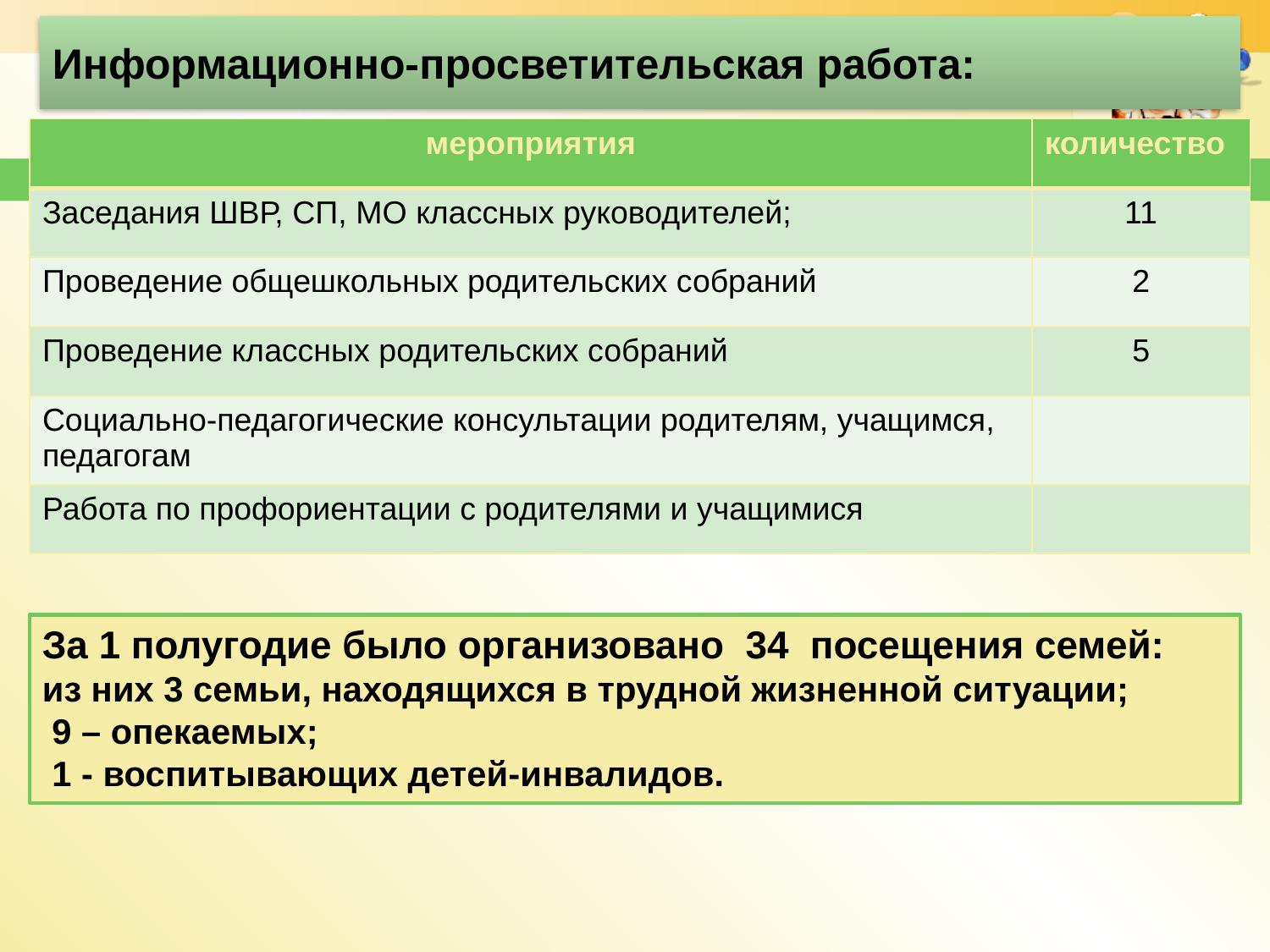

# Информационно-просветительская работа:
| мероприятия | количество |
| --- | --- |
| Заседания ШВР, СП, МО классных руководителей; | 11 |
| Проведение общешкольных родительских собраний | 2 |
| Проведение классных родительских собраний | 5 |
| Социально-педагогические консультации родителям, учащимся, педагогам |  |
| Работа по профориентации с родителями и учащимися |  |

За 1 полугодие было организовано  34  посещения семей:
из них 3 семьи, находящихся в трудной жизненной ситуации;
 9 – опекаемых;
 1 - воспитывающих детей-инвалидов.